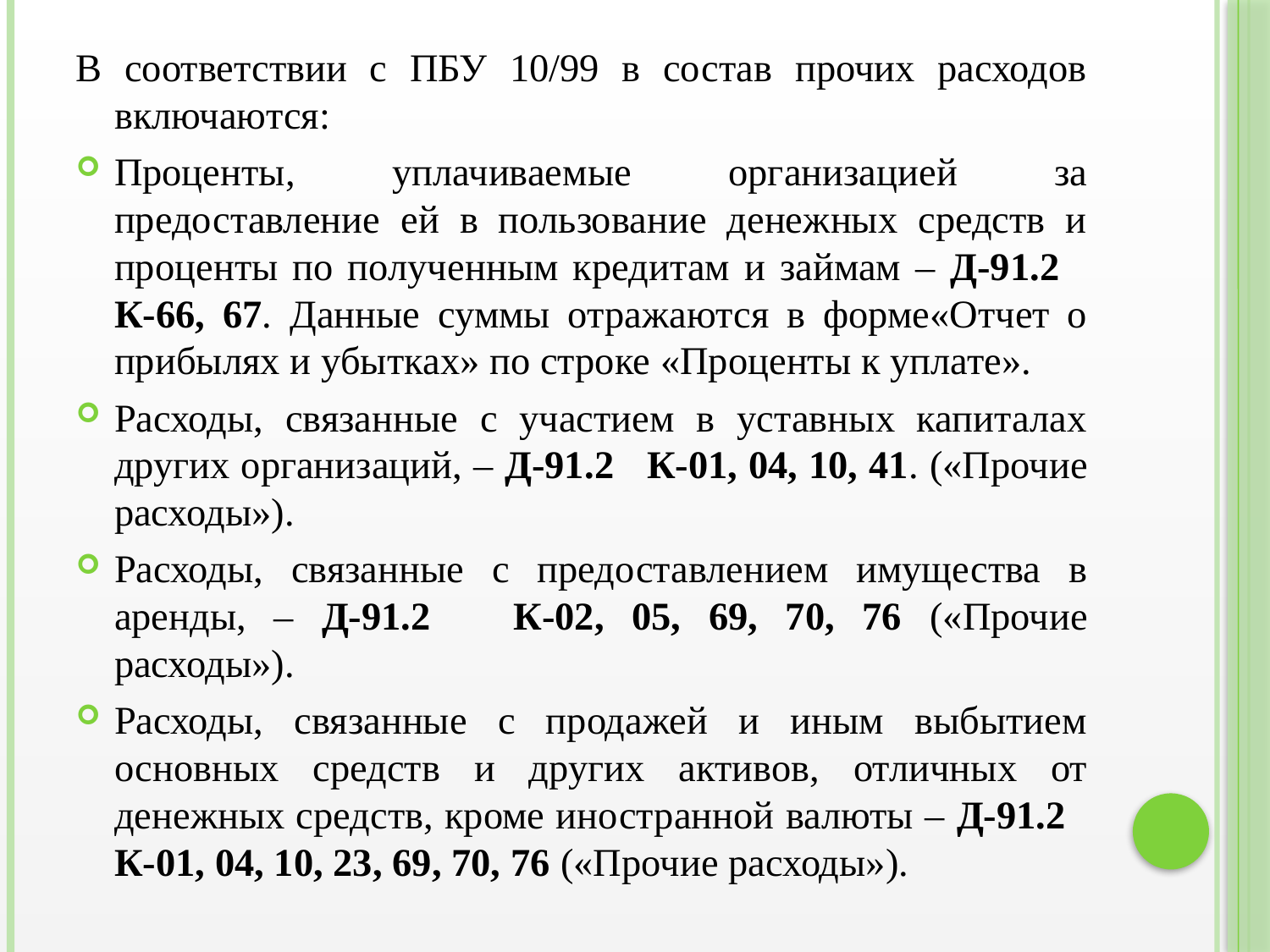

В соответствии с ПБУ 10/99 в состав прочих расходов включаются:
Проценты, уплачиваемые организацией за предоставление ей в пользование денежных средств и проценты по полученным кредитам и займам – Д-91.2   К-66, 67. Данные суммы отражаются в форме«Отчет о прибылях и убытках» по строке «Проценты к уплате».
Расходы, связанные с участием в уставных капиталах других организаций, – Д-91.2   К-01, 04, 10, 41. («Прочие расходы»).
Расходы, связанные с предоставлением имущества в аренды, – Д-91.2   К-02, 05, 69, 70, 76 («Прочие расходы»).
Расходы, связанные с продажей и иным выбытием основных средств и других активов, отличных от денежных средств, кроме иностранной валюты – Д-91.2   К-01, 04, 10, 23, 69, 70, 76 («Прочие расходы»).